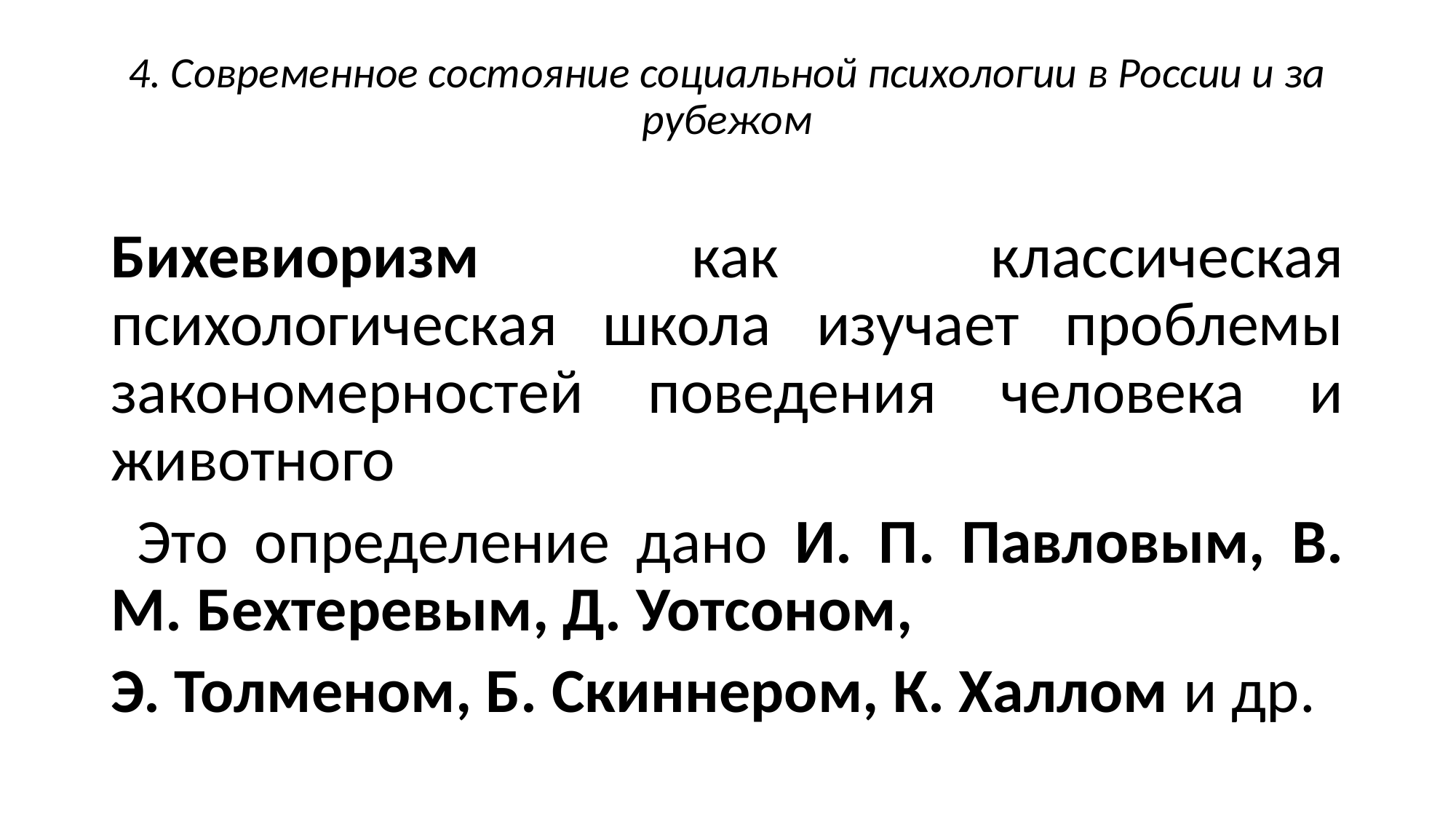

# 4. Современное состояние социальной психологии в России и за рубежом
Бихевиоризм как классическая психологическая школа изучает проблемы закономерностей поведения человека и животного
 Это определение дано И. П. Павловым, В. М. Бехтеревым, Д. Уотсоном,
Э. Толменом, Б. Скиннером, К. Халлом и др.